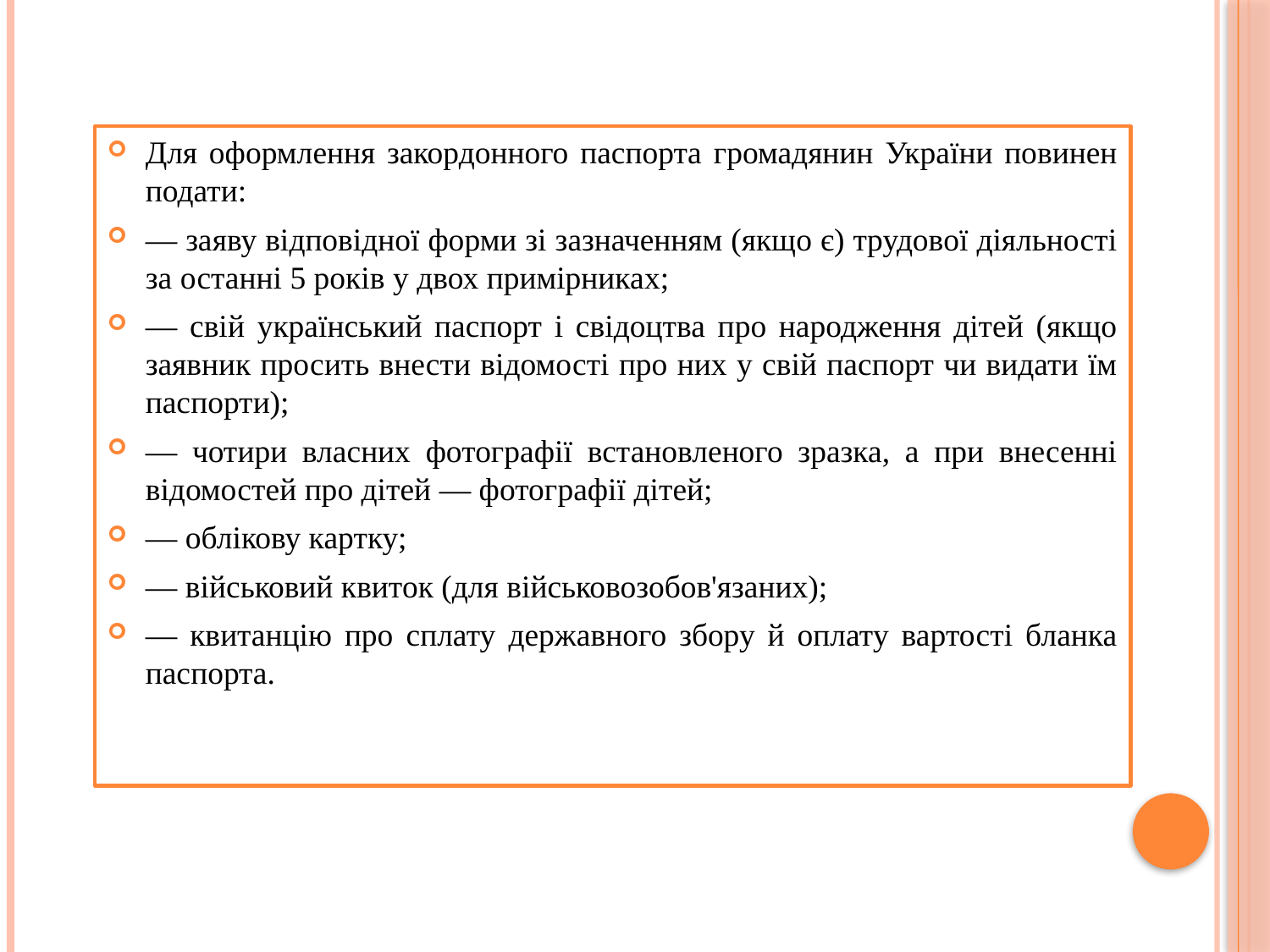

Для оформлення закордонного паспорта громадянин України повинен подати:
— заяву відповідної форми зі зазначенням (якщо є) трудової діяльності за останні 5 років у двох примірниках;
— свій український паспорт і свідоцтва про народження дітей (якщо заявник просить внести відомості про них у свій паспорт чи видати їм паспорти);
— чотири власних фотографії встановленого зразка, а при внесенні відомостей про дітей — фотографії дітей;
— облікову картку;
— військовий квиток (для військовозобов'язаних);
— квитанцію про сплату державного збору й оплату вартості бланка паспорта.